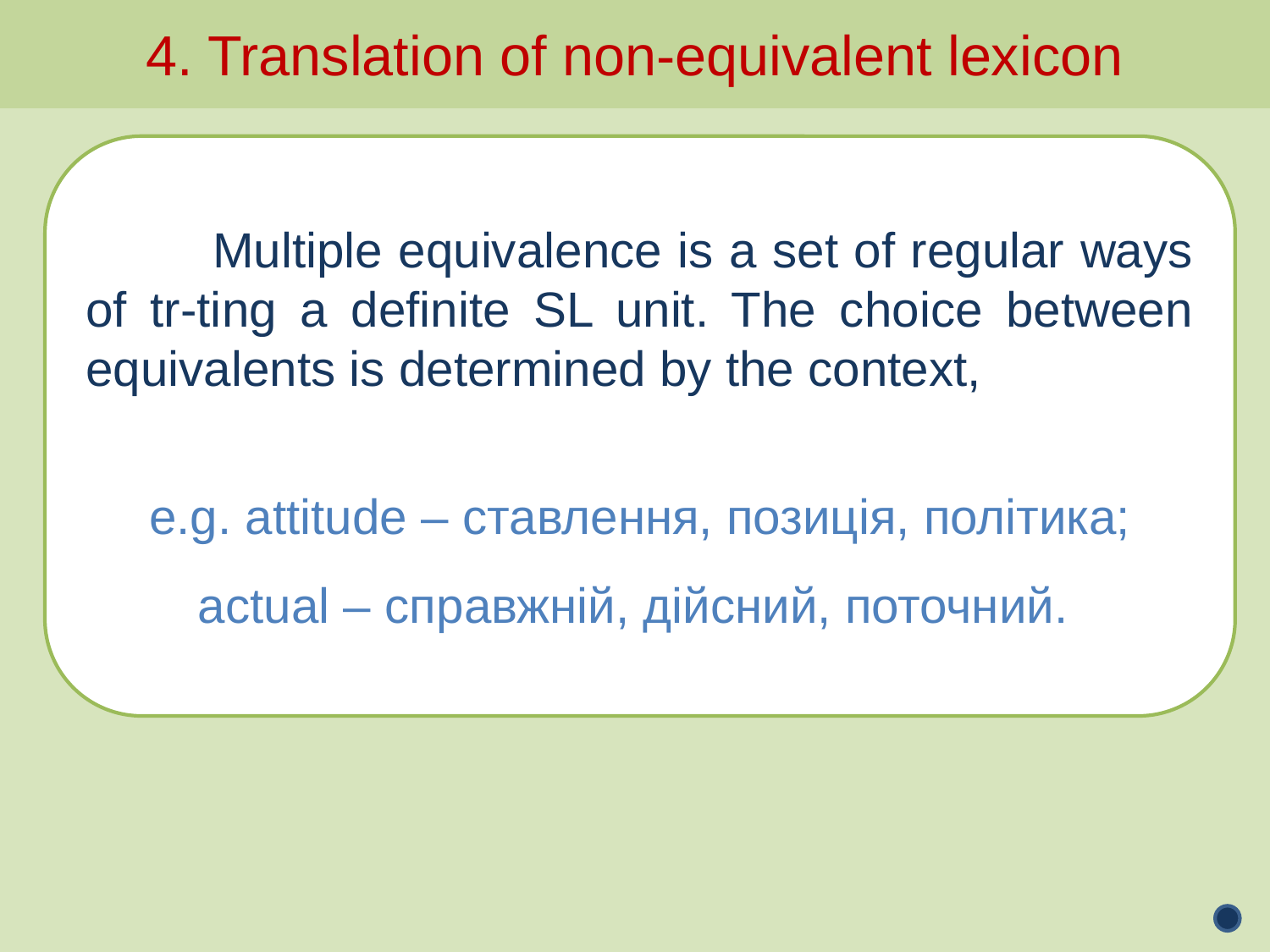

4. Translation of non-equivalent lexicon
	Multiple equivalence is a set of regular ways of tr-ting a definite SL unit. The choice between equivalents is determined by the context,

e.g. attitude – ставлення, позиція, політика; actual – справжній, дійсний, поточний.